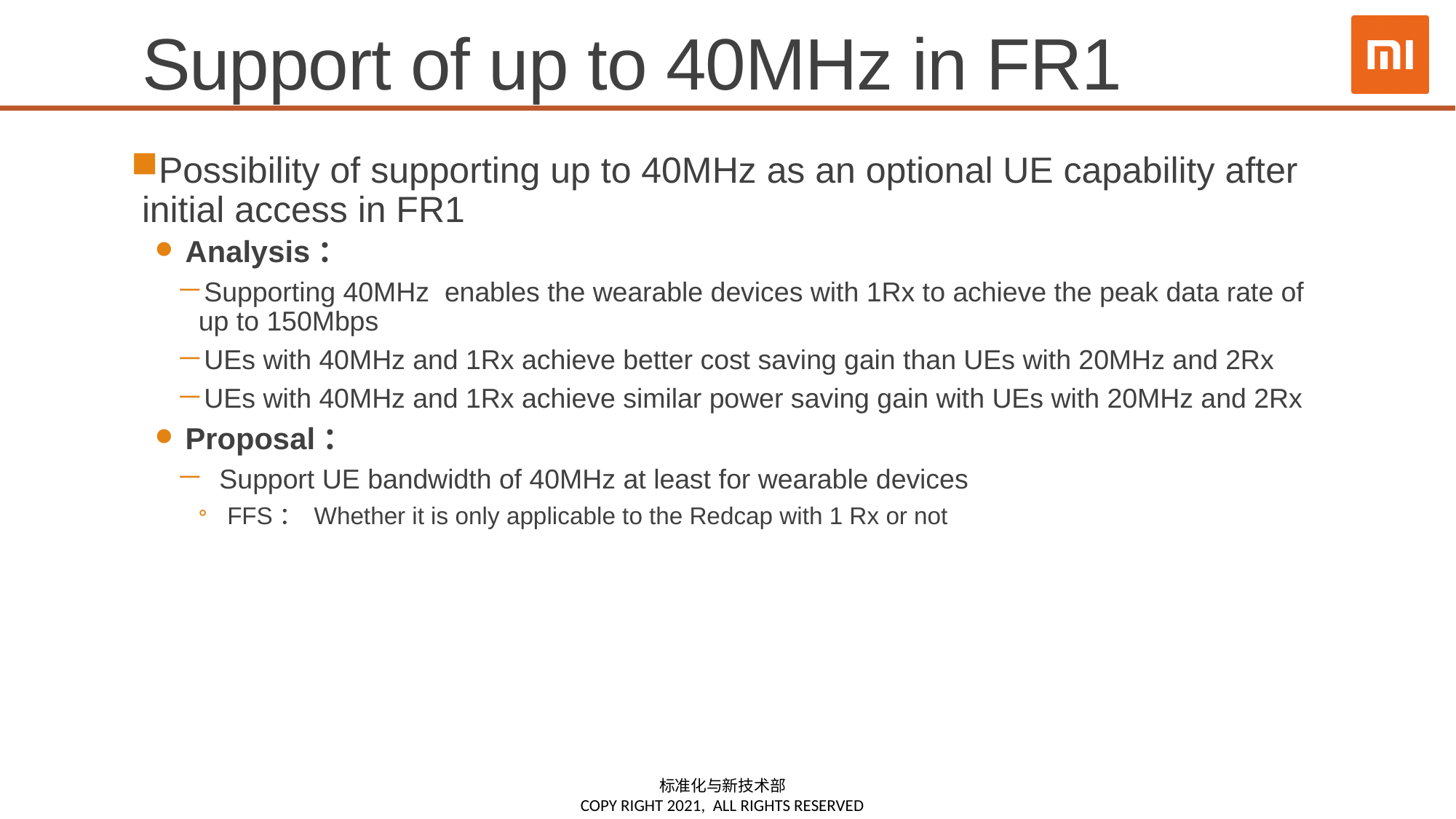

# Support of up to 40MHz in FR1
Possibility of supporting up to 40MHz as an optional UE capability after initial access in FR1
 Analysis：
Supporting 40MHz  enables the wearable devices with 1Rx to achieve the peak data rate of  up to 150Mbps
UEs with 40MHz and 1Rx achieve better cost saving gain than UEs with 20MHz and 2Rx
UEs with 40MHz and 1Rx achieve similar power saving gain with UEs with 20MHz and 2Rx
 Proposal：
  Support UE bandwidth of 40MHz at least for wearable devices
 FFS： Whether it is only applicable to the Redcap with 1 Rx or not